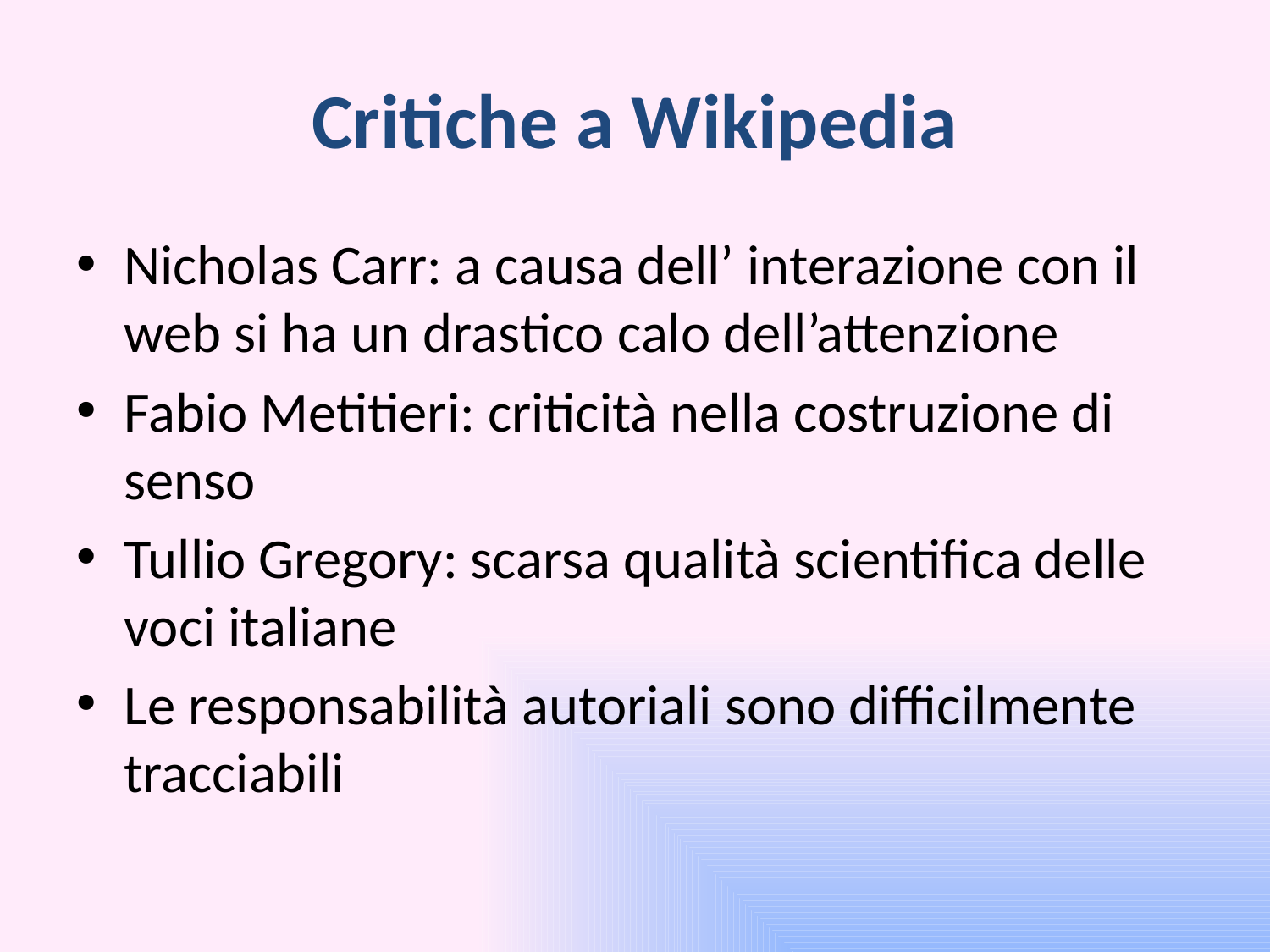

# Critiche a Wikipedia
Nicholas Carr: a causa dell’ interazione con il web si ha un drastico calo dell’attenzione
Fabio Metitieri: criticità nella costruzione di senso
Tullio Gregory: scarsa qualità scientifica delle voci italiane
Le responsabilità autoriali sono difficilmente tracciabili